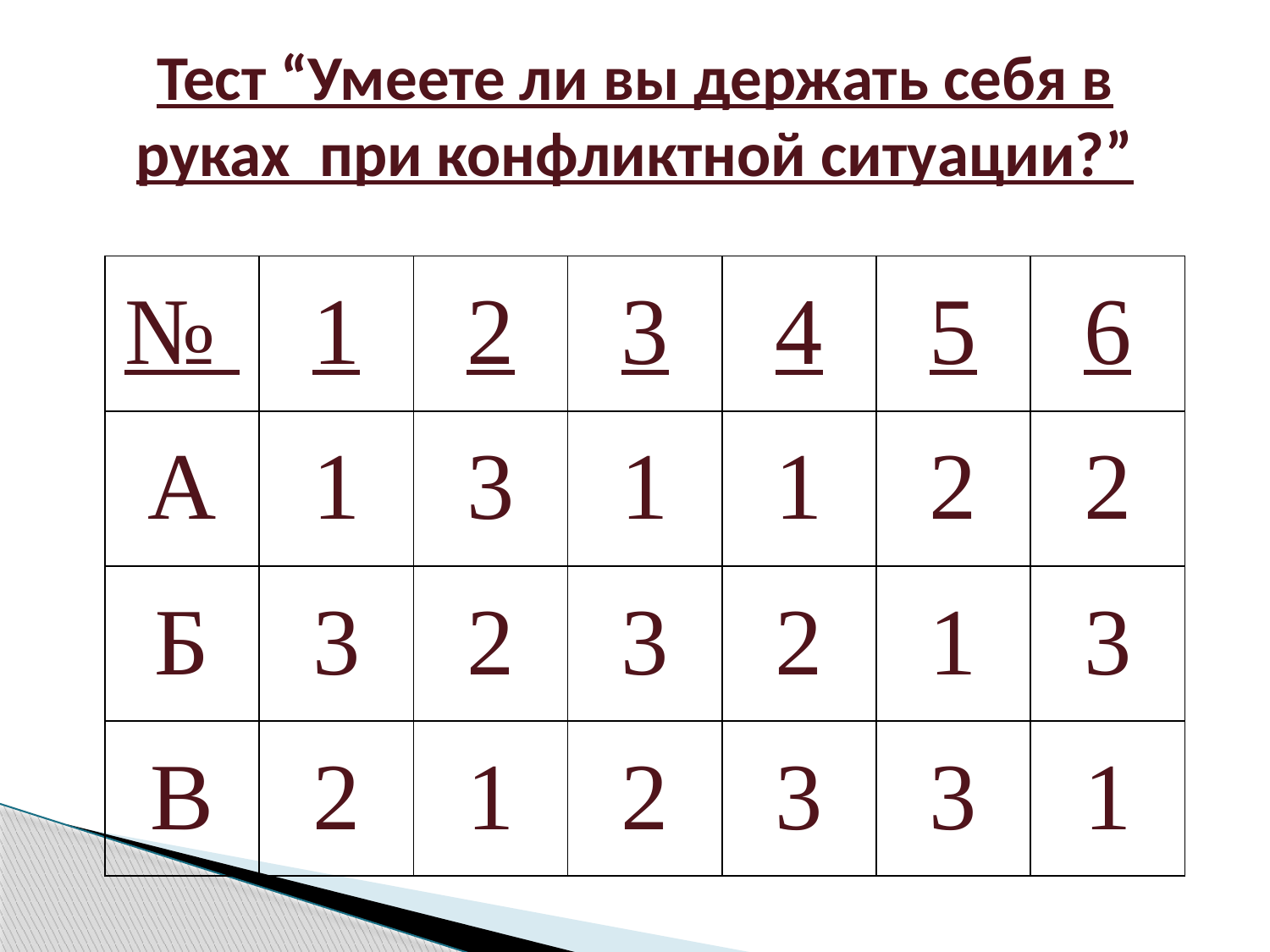

Тест “Умеете ли вы держать себя в руках  при конфликтной ситуации?”
| № | 1 | 2 | 3 | 4 | 5 | 6 |
| --- | --- | --- | --- | --- | --- | --- |
| А | 1 | 3 | 1 | 1 | 2 | 2 |
| Б | 3 | 2 | 3 | 2 | 1 | 3 |
| В | 2 | 1 | 2 | 3 | 3 | 1 |